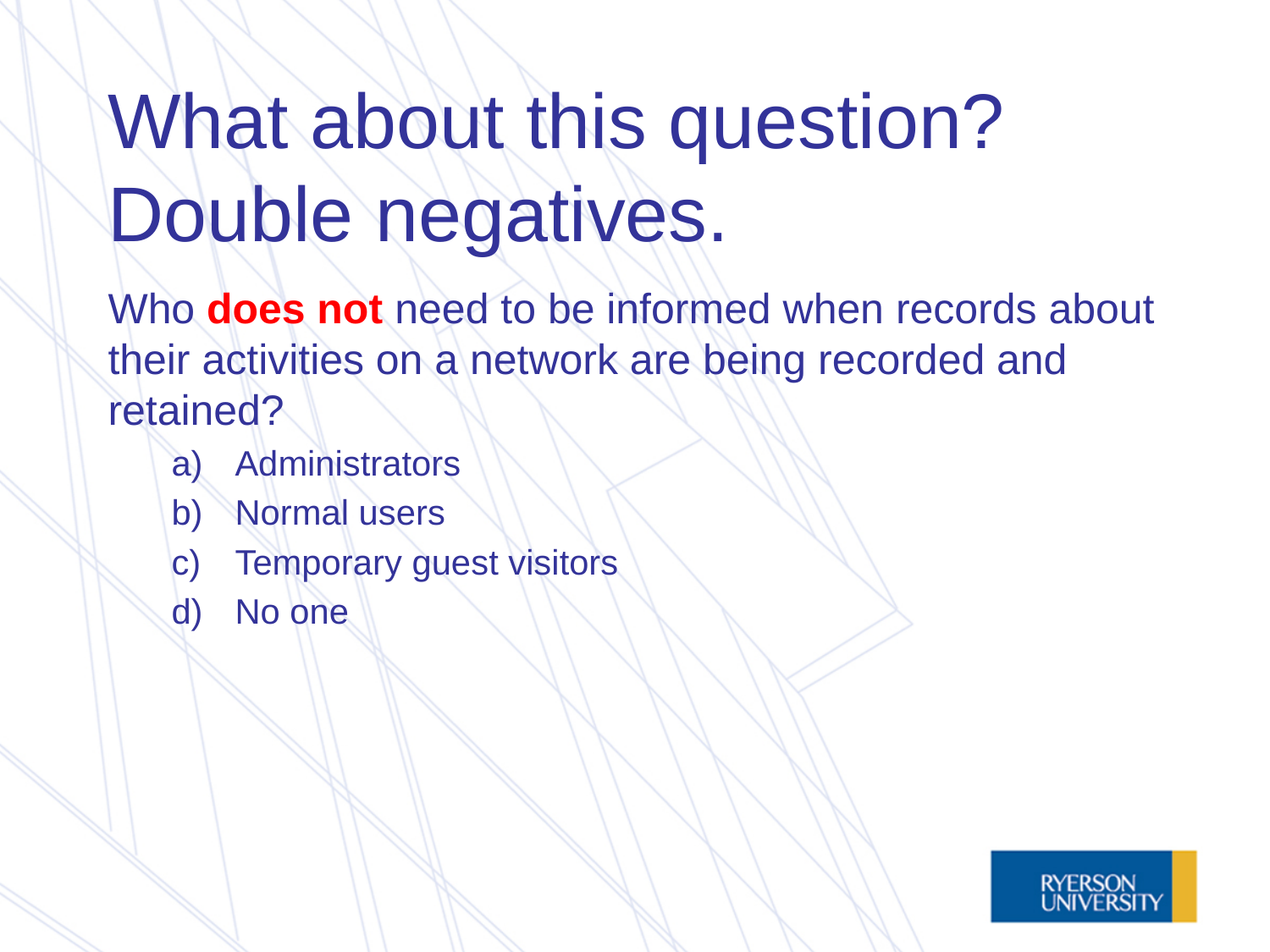

# What about this question? Double negatives.
Who does not need to be informed when records about their activities on a network are being recorded and retained?
Administrators
Normal users
Temporary guest visitors
No one